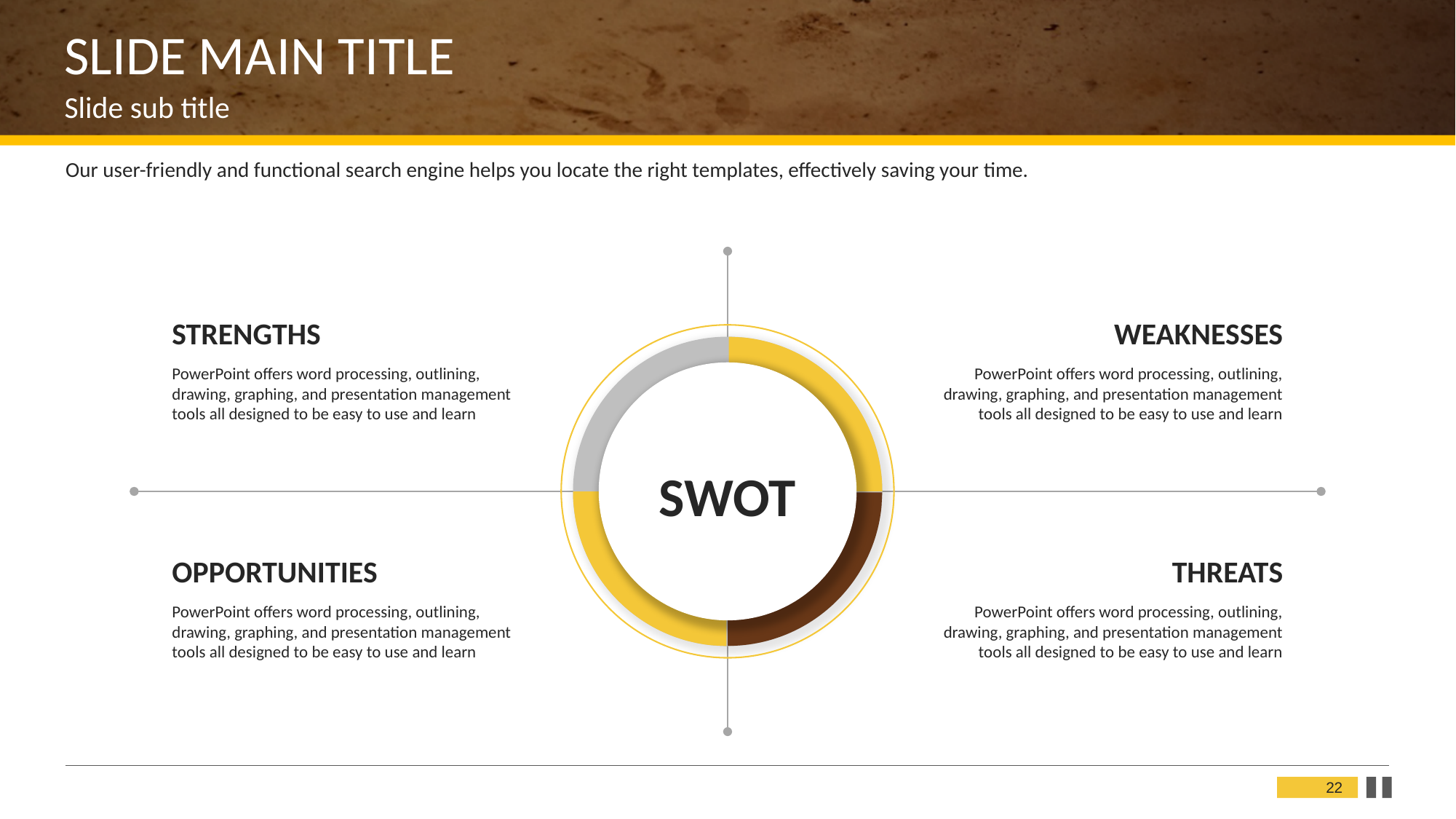

SLIDE MAIN TITLE
Slide sub title
Our user-friendly and functional search engine helps you locate the right templates, effectively saving your time.
STRENGTHS
PowerPoint offers word processing, outlining, drawing, graphing, and presentation management tools all designed to be easy to use and learn
WEAKNESSES
PowerPoint offers word processing, outlining, drawing, graphing, and presentation management tools all designed to be easy to use and learn

SWOT
OPPORTUNITIES
PowerPoint offers word processing, outlining, drawing, graphing, and presentation management tools all designed to be easy to use and learn
THREATS
PowerPoint offers word processing, outlining, drawing, graphing, and presentation management tools all designed to be easy to use and learn
22